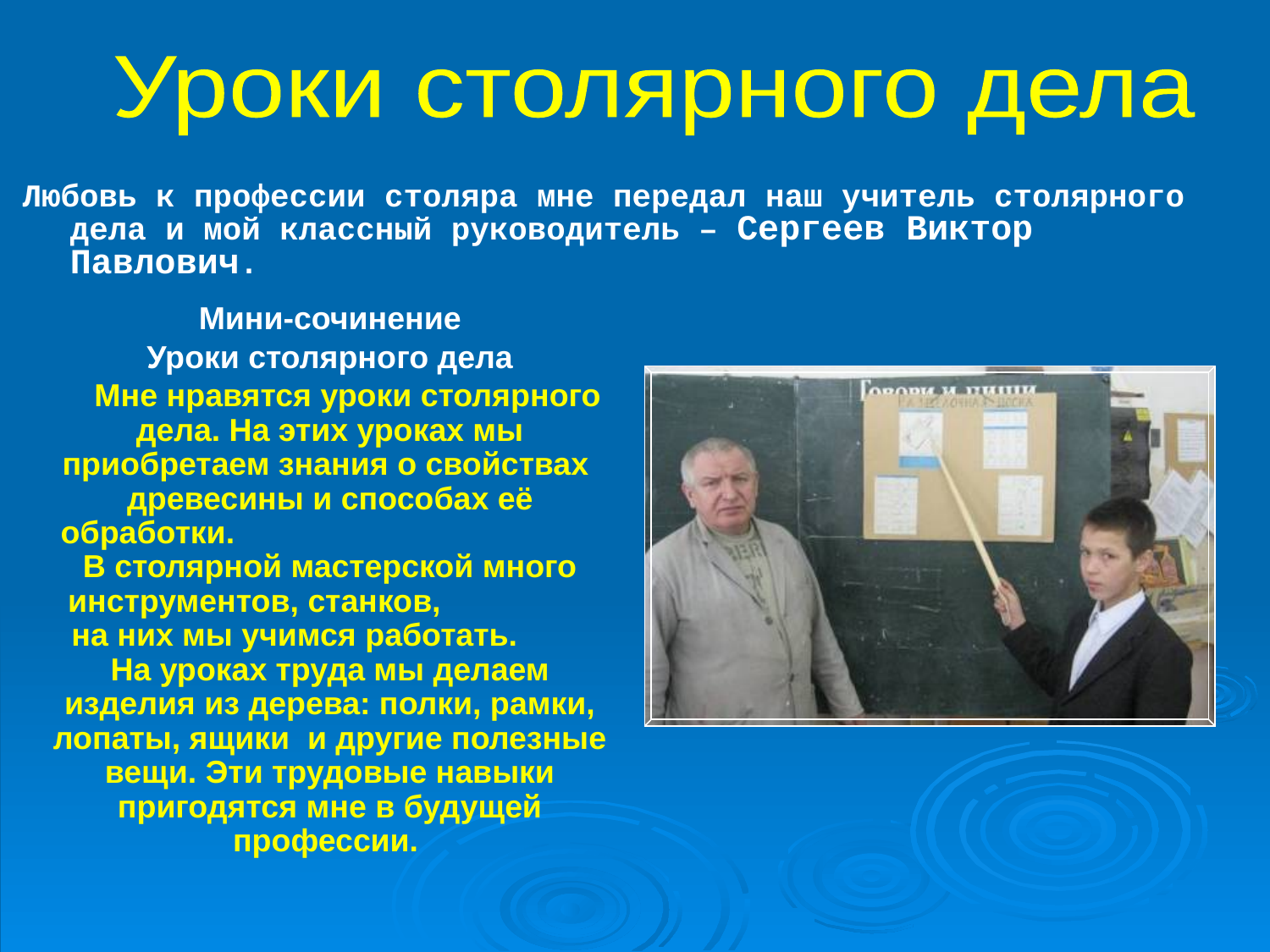

Уроки столярного дела
Любовь к профессии столяра мне передал наш учитель столярного дела и мой классный руководитель – Сергеев Виктор Павлович.
Мини-сочинение
Уроки столярного дела
    Мне нравятся уроки столярного дела. На этих уроках мы приобретаем знания о свойствах  древесины и способах её обработки.                                          В столярной мастерской много инструментов, станков,                  на них мы учимся работать.         На уроках труда мы делаем изделия из дерева: полки, рамки, лопаты, ящики  и другие полезные вещи. Эти трудовые навыки пригодятся мне в будущей профессии.